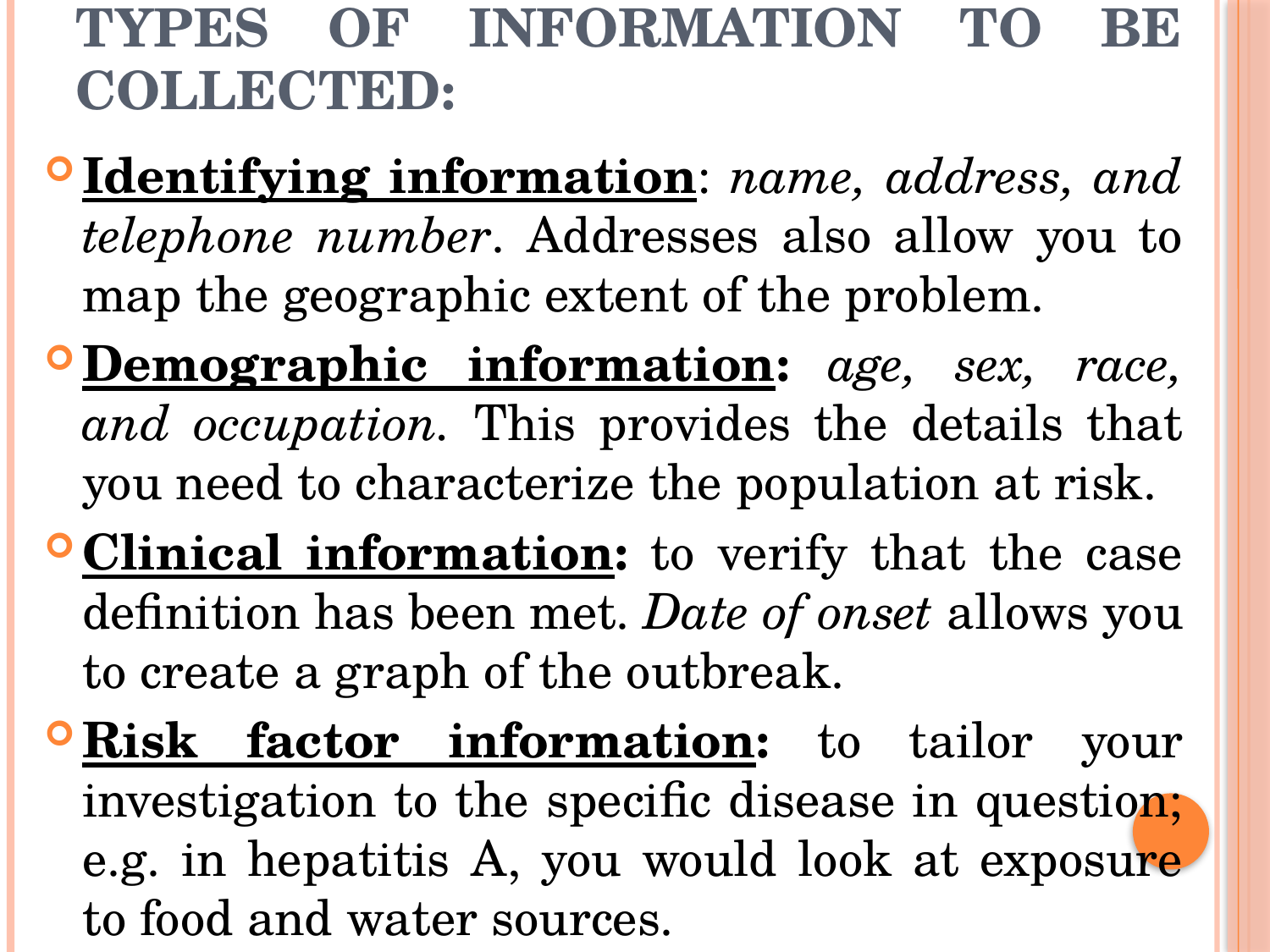

# Types of information to be collected:
Identifying information: name, address, and telephone number. Addresses also allow you to map the geographic extent of the problem.
Demographic information: age, sex, race, and occupation. This provides the details that you need to characterize the population at risk.
Clinical information: to verify that the case definition has been met. Date of onset allows you to create a graph of the outbreak.
Risk factor information: to tailor your investigation to the specific disease in question; e.g. in hepatitis A, you would look at exposure to food and water sources.